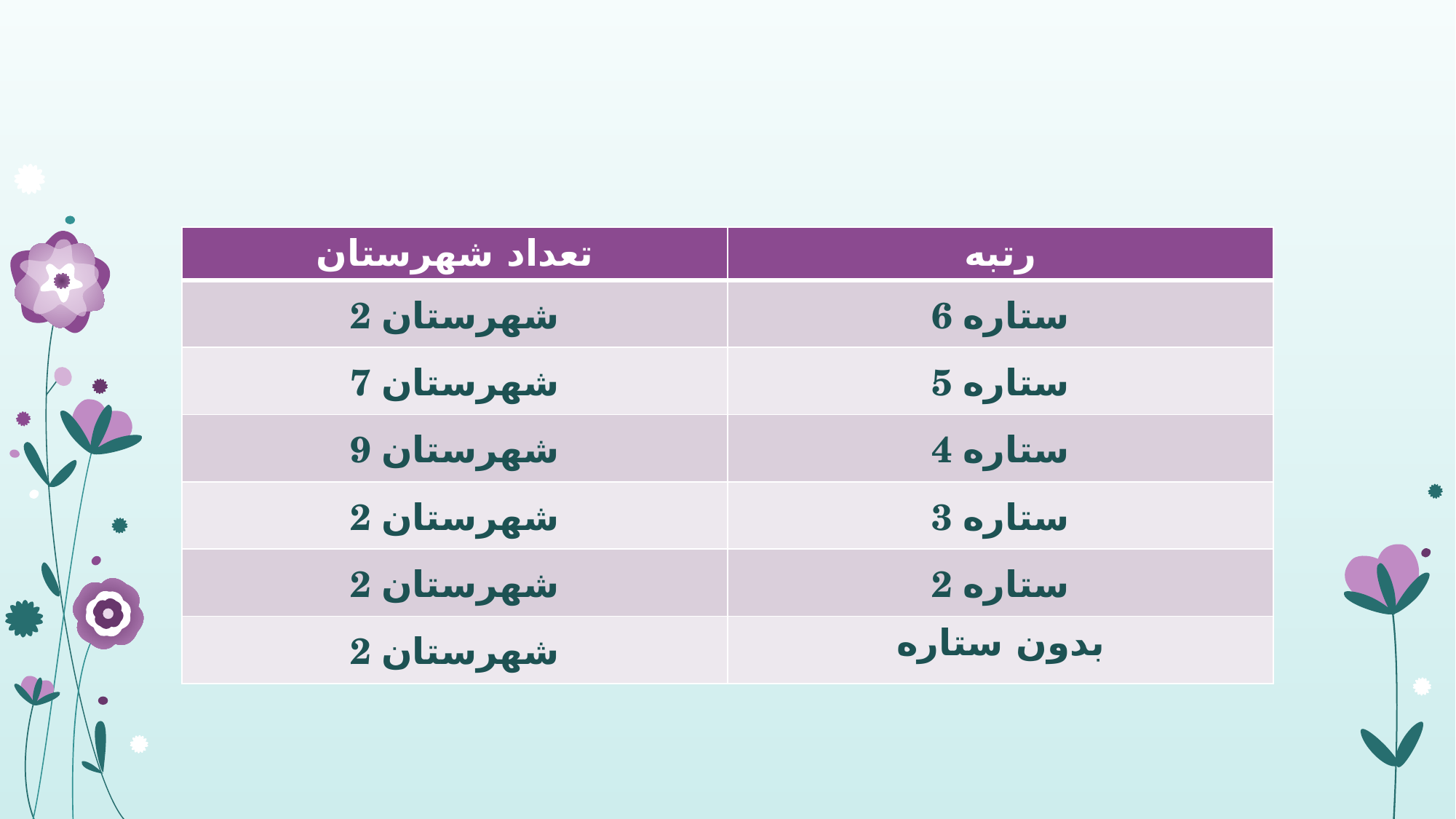

#
| تعداد شهرستان | رتبه |
| --- | --- |
| 2 شهرستان | 6 ستاره |
| 7 شهرستان | 5 ستاره |
| 9 شهرستان | 4 ستاره |
| 2 شهرستان | 3 ستاره |
| 2 شهرستان | 2 ستاره |
| 2 شهرستان | بدون ستاره |